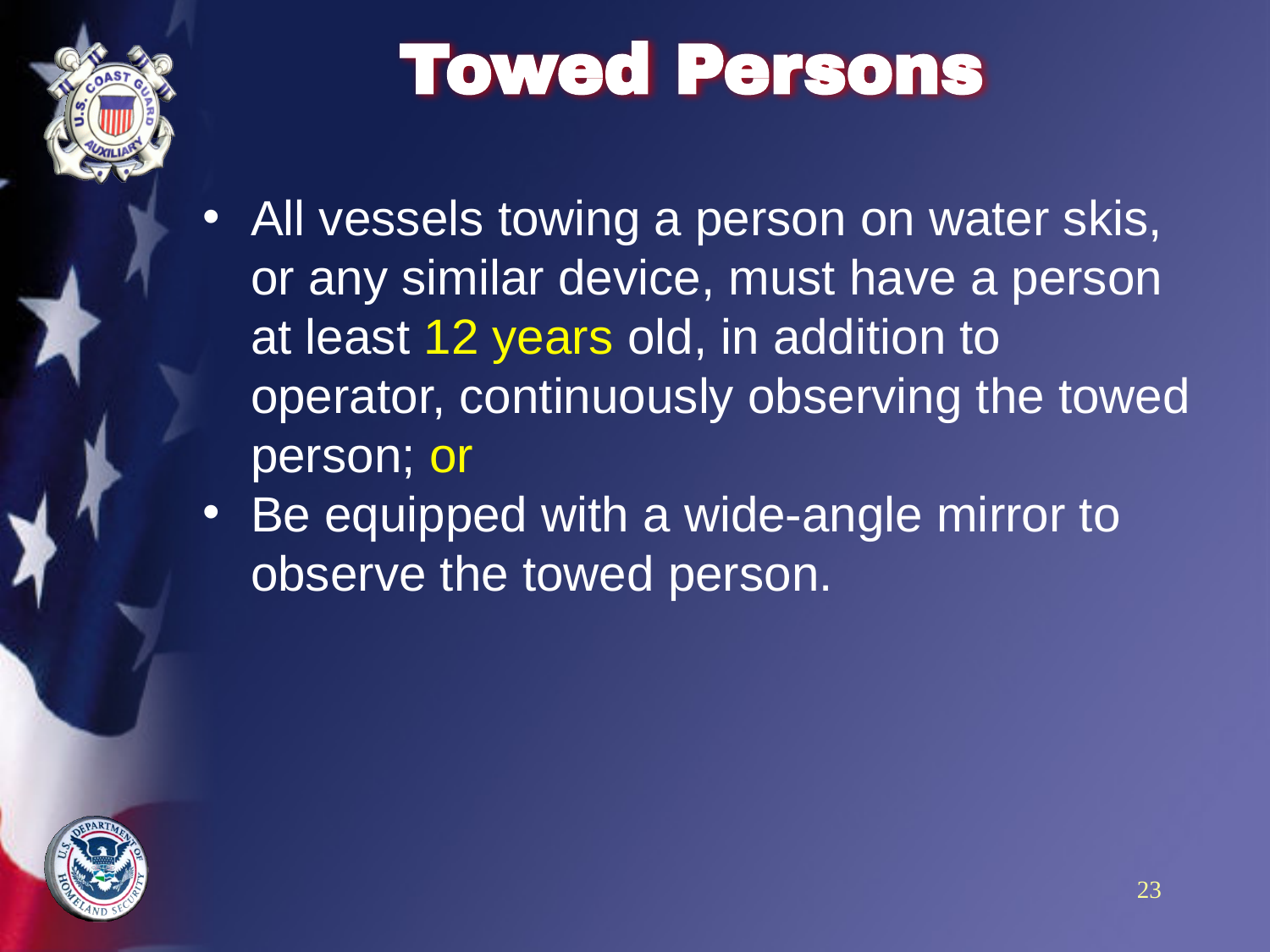

# Towed Persons
All vessels towing a person on water skis, or any similar device, must have a person at least 12 years old, in addition to operator, continuously observing the towed person; or
Be equipped with a wide-angle mirror to observe the towed person.

23